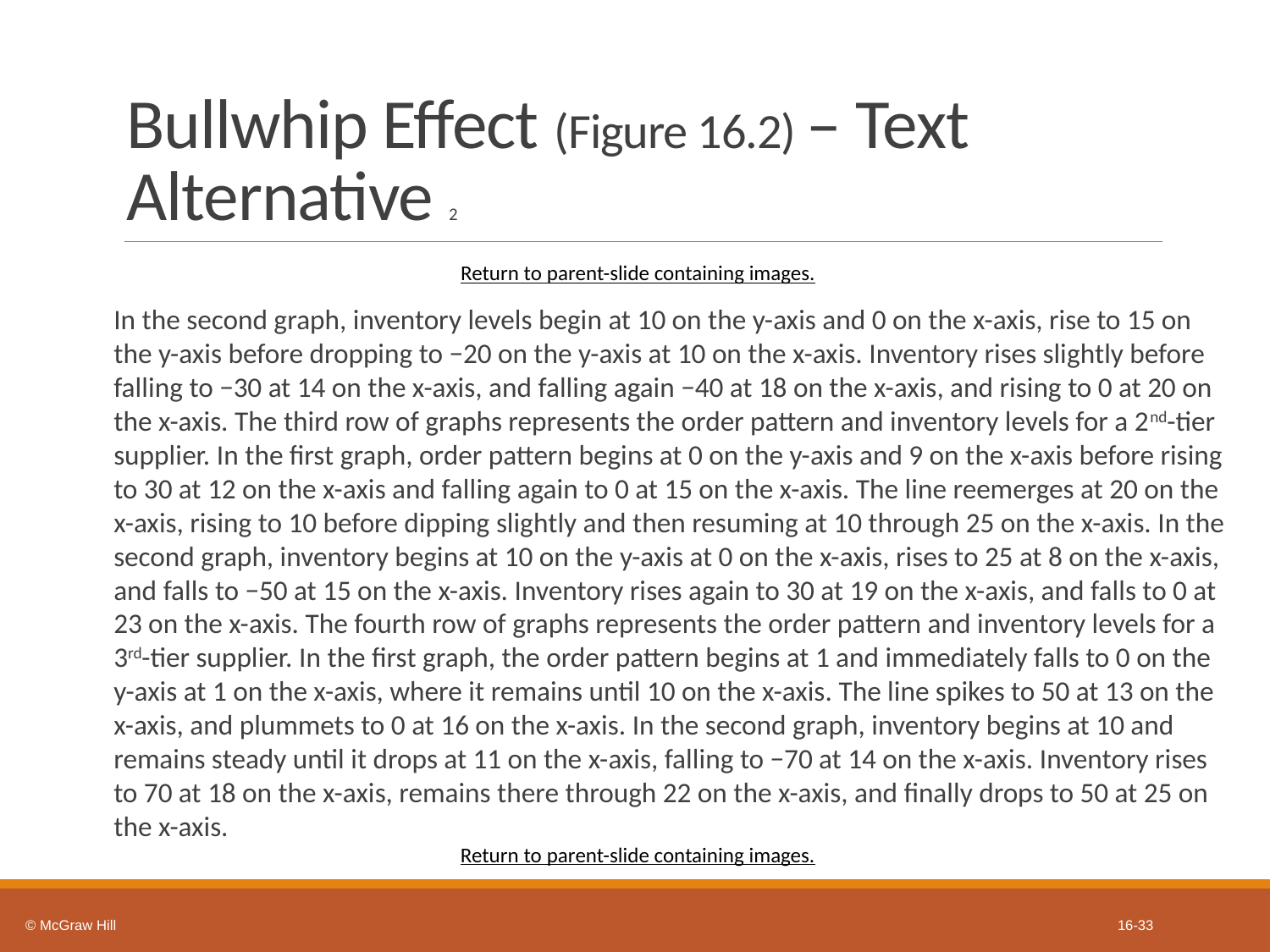

# Bullwhip Effect (Figure 16.2) – Text Alternative 2
Return to parent-slide containing images.
In the second graph, inventory levels begin at 10 on the y-axis and 0 on the x-axis, rise to 15 on the y-axis before dropping to −20 on the y-axis at 10 on the x-axis. Inventory rises slightly before falling to −30 at 14 on the x-axis, and falling again −40 at 18 on the x-axis, and rising to 0 at 20 on the x-axis. The third row of graphs represents the order pattern and inventory levels for a 2nd-tier supplier. In the first graph, order pattern begins at 0 on the y-axis and 9 on the x-axis before rising to 30 at 12 on the x-axis and falling again to 0 at 15 on the x-axis. The line reemerges at 20 on the x-axis, rising to 10 before dipping slightly and then resuming at 10 through 25 on the x-axis. In the second graph, inventory begins at 10 on the y-axis at 0 on the x-axis, rises to 25 at 8 on the x-axis, and falls to −50 at 15 on the x-axis. Inventory rises again to 30 at 19 on the x-axis, and falls to 0 at 23 on the x-axis. The fourth row of graphs represents the order pattern and inventory levels for a 3rd-tier supplier. In the first graph, the order pattern begins at 1 and immediately falls to 0 on the y-axis at 1 on the x-axis, where it remains until 10 on the x-axis. The line spikes to 50 at 13 on the x-axis, and plummets to 0 at 16 on the x-axis. In the second graph, inventory begins at 10 and remains steady until it drops at 11 on the x-axis, falling to −70 at 14 on the x-axis. Inventory rises to 70 at 18 on the x-axis, remains there through 22 on the x-axis, and finally drops to 50 at 25 on the x-axis.
Return to parent-slide containing images.